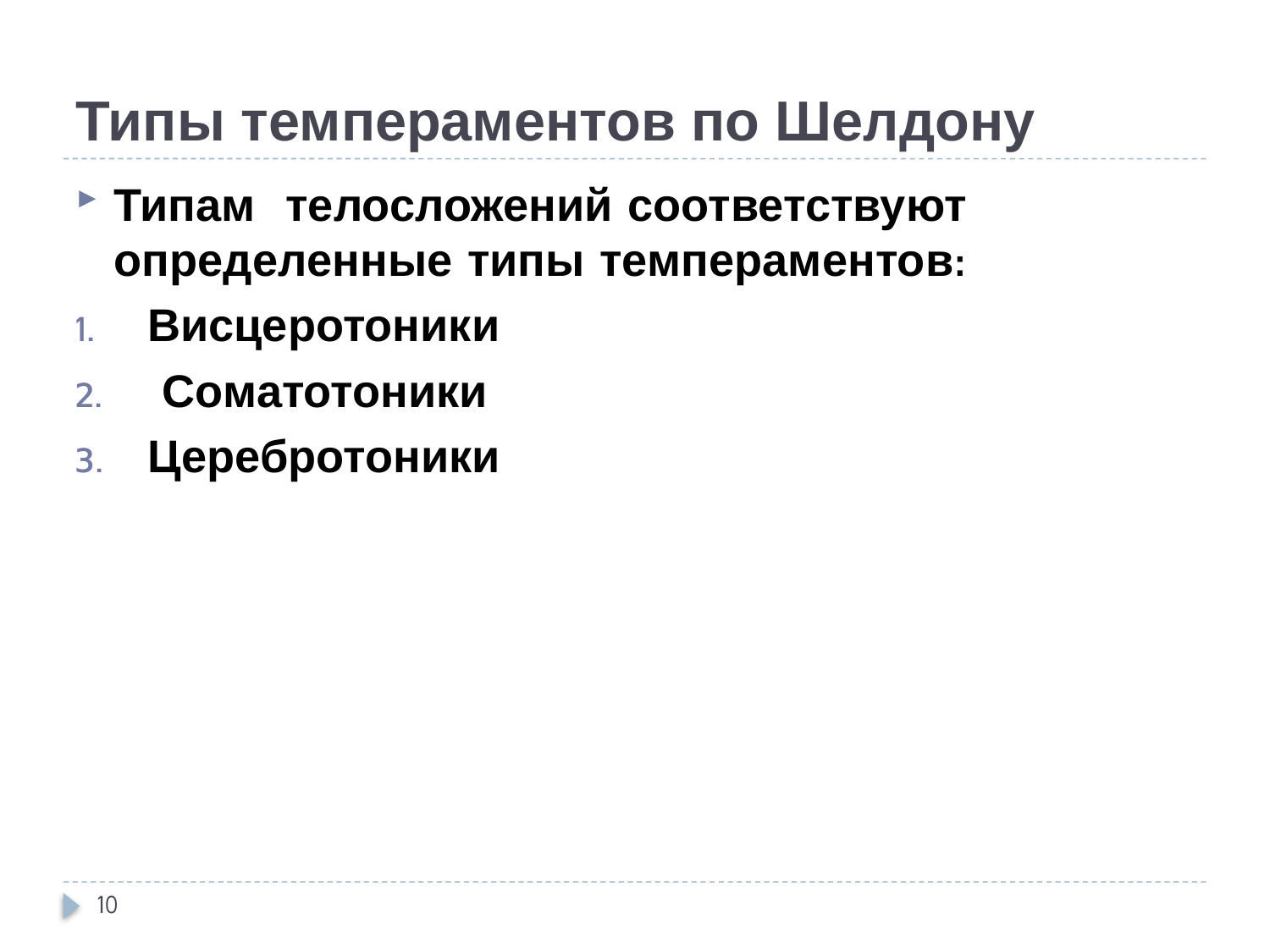

# Типы темпераментов по Шелдону
Типам  телосложений соответствуют определенные типы темпераментов:
Висцеротоники
 Соматотоники
Церебротоники
10